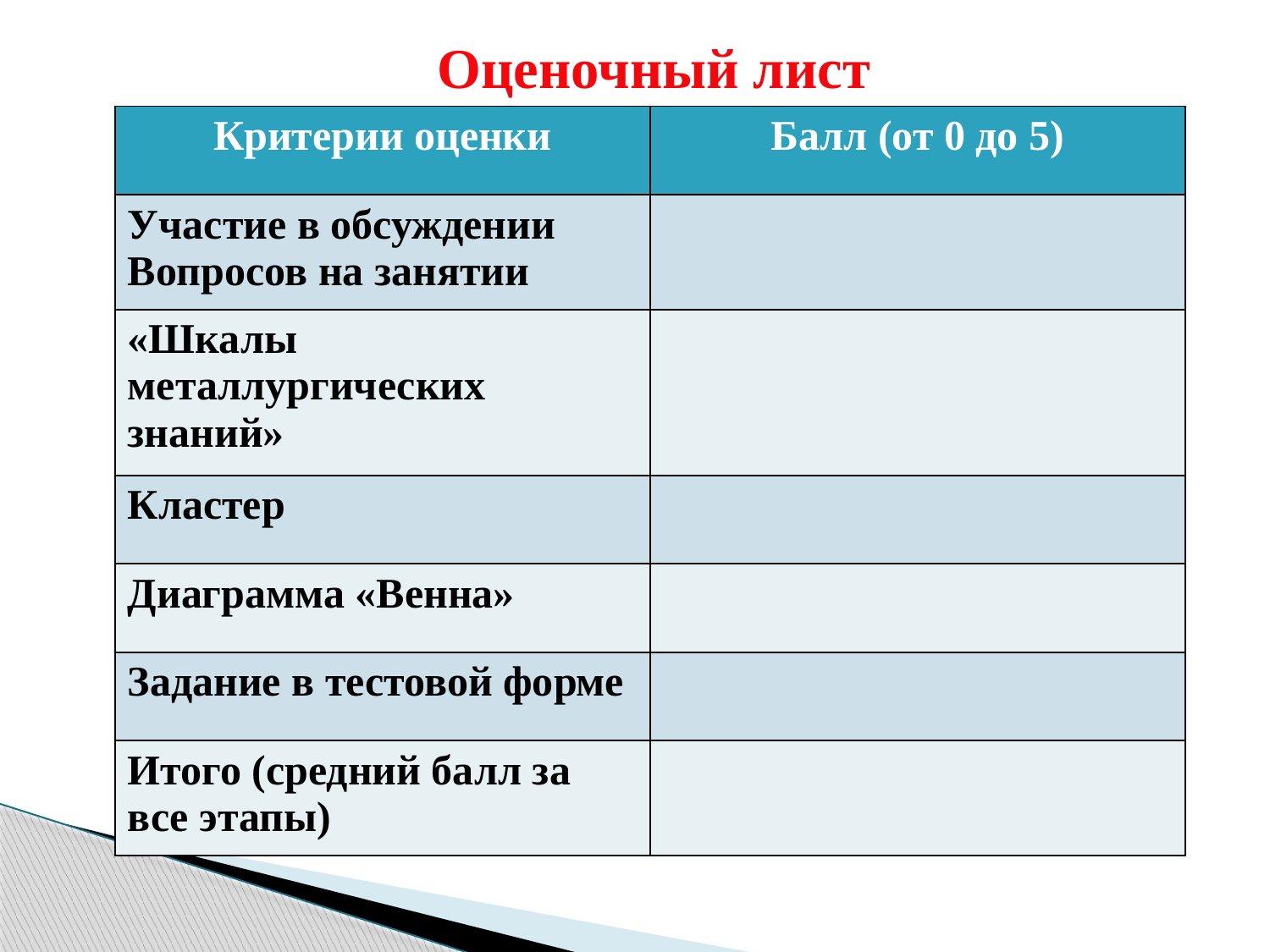

Оценочный лист

| Критерии оценки | Балл (от 0 до 5) |
| --- | --- |
| Участие в обсуждении Вопросов на занятии |  |
| «Шкалы металлургических знаний» |  |
| Кластер |  |
| Диаграмма «Венна» |  |
| Задание в тестовой форме |  |
| Итого (средний балл за все этапы) |  |